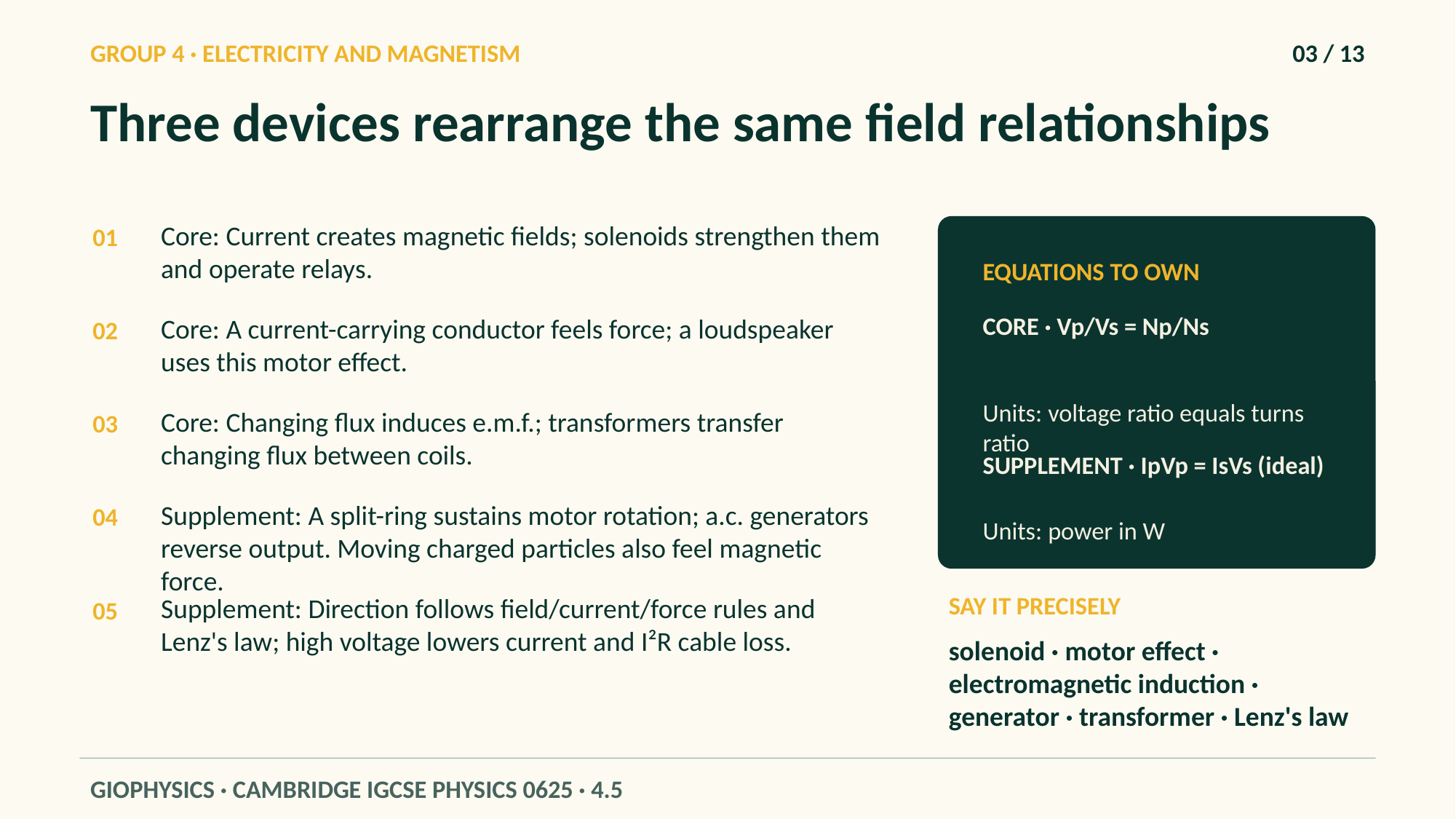

GROUP 4 · ELECTRICITY AND MAGNETISM
03 / 13
Three devices rearrange the same field relationships
Core: Current creates magnetic fields; solenoids strengthen them and operate relays.
01

EQUATIONS TO OWN
CORE · Vp/Vs = Np/Ns
Core: A current-carrying conductor feels force; a loudspeaker uses this motor effect.
02
Units: voltage ratio equals turns ratio
Core: Changing flux induces e.m.f.; transformers transfer changing flux between coils.
03
SUPPLEMENT · IpVp = IsVs (ideal)
Supplement: A split-ring sustains motor rotation; a.c. generators reverse output. Moving charged particles also feel magnetic force.
04
Units: power in W
SAY IT PRECISELY
Supplement: Direction follows field/current/force rules and Lenz's law; high voltage lowers current and I²R cable loss.
05
solenoid · motor effect · electromagnetic induction · generator · transformer · Lenz's law

GIOPHYSICS · CAMBRIDGE IGCSE PHYSICS 0625 · 4.5